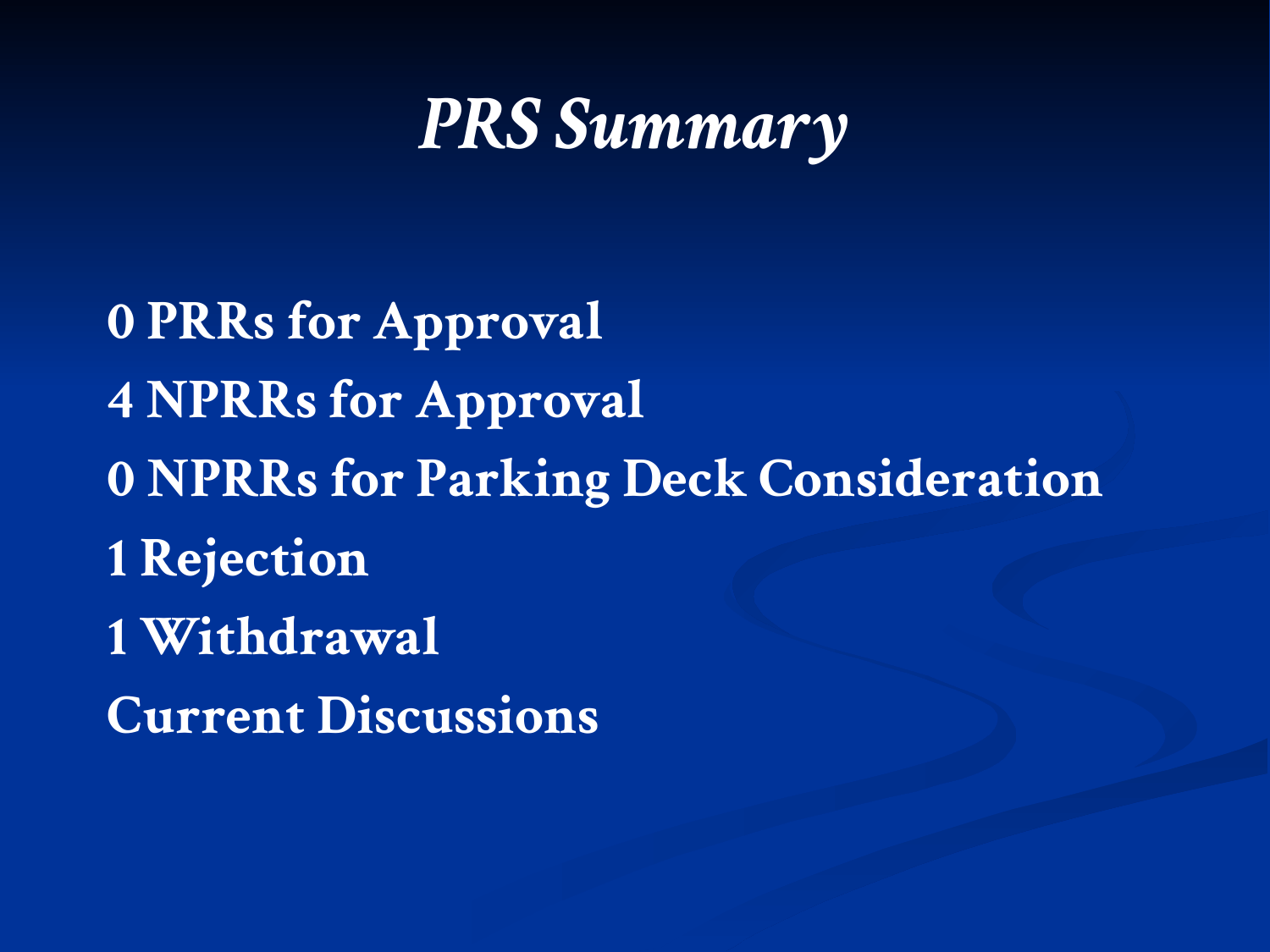

# PRS Summary
0 PRRs for Approval
4 NPRRs for Approval
0 NPRRs for Parking Deck Consideration
1 Rejection
1 Withdrawal
Current Discussions